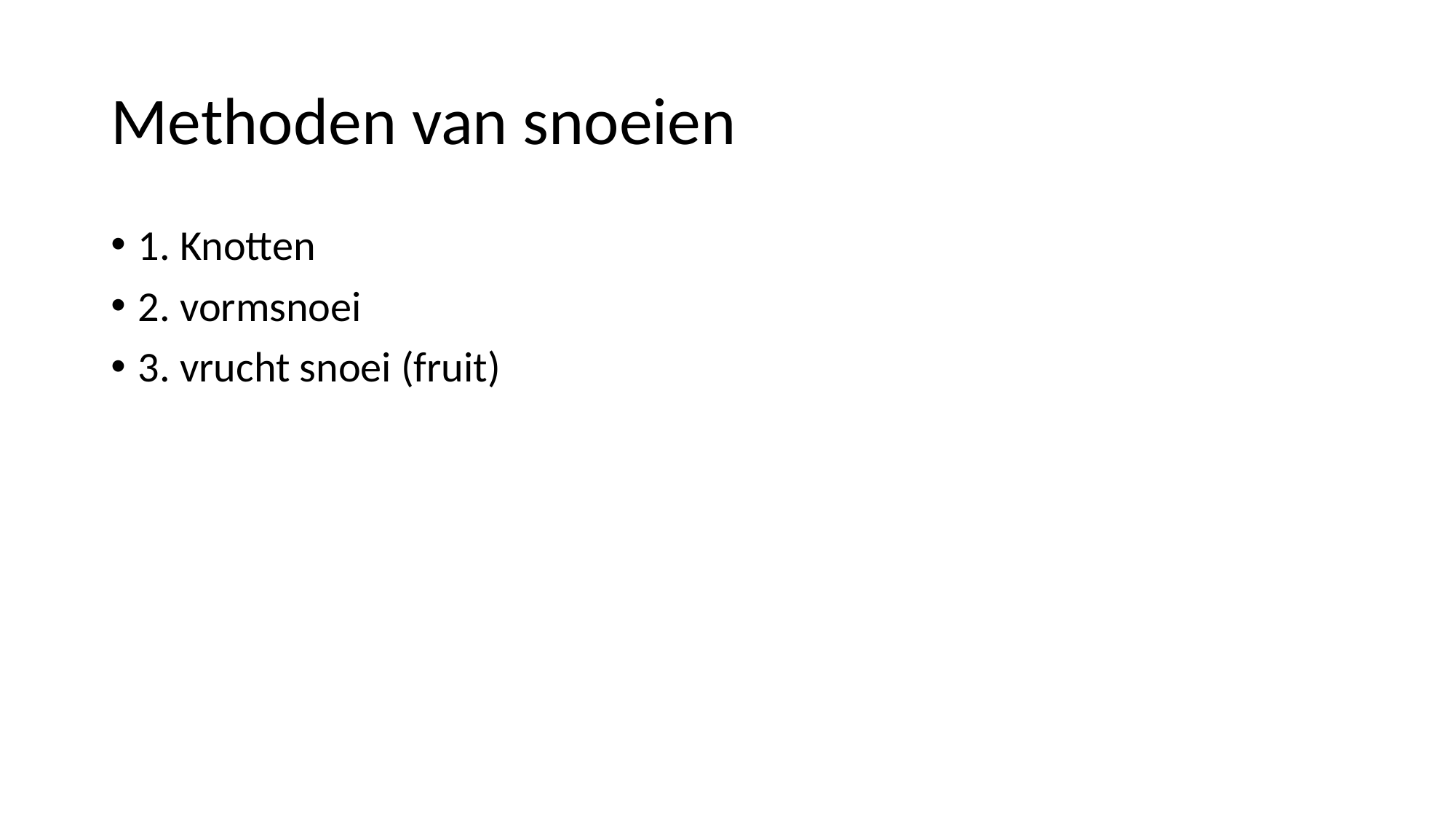

# Methoden van snoeien
1. Knotten
2. vormsnoei
3. vrucht snoei (fruit)